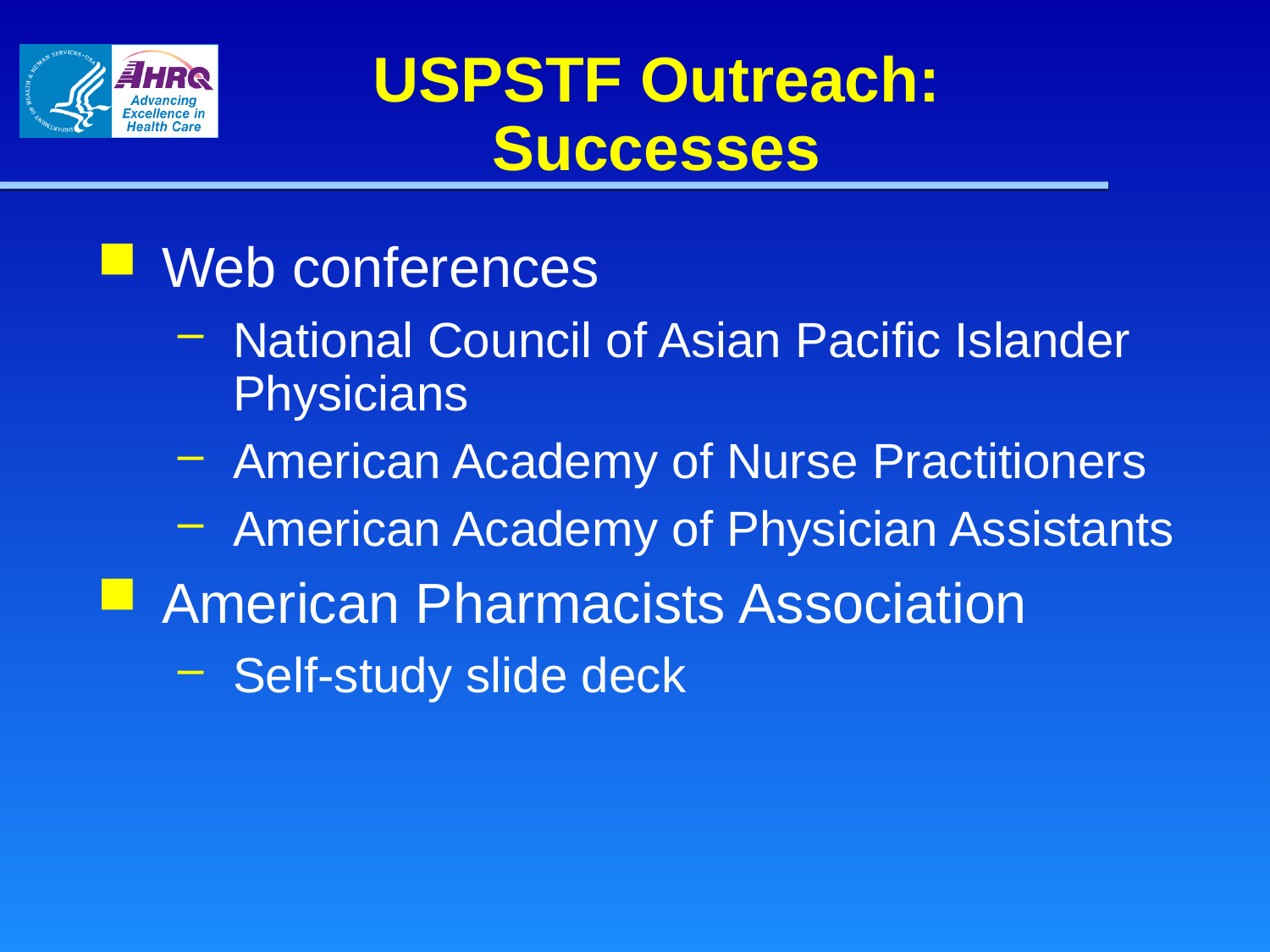

# USPSTF Outreach: Successes
Web conferences
National Council of Asian Pacific Islander Physicians
American Academy of Nurse Practitioners
American Academy of Physician Assistants
American Pharmacists Association
Self-study slide deck